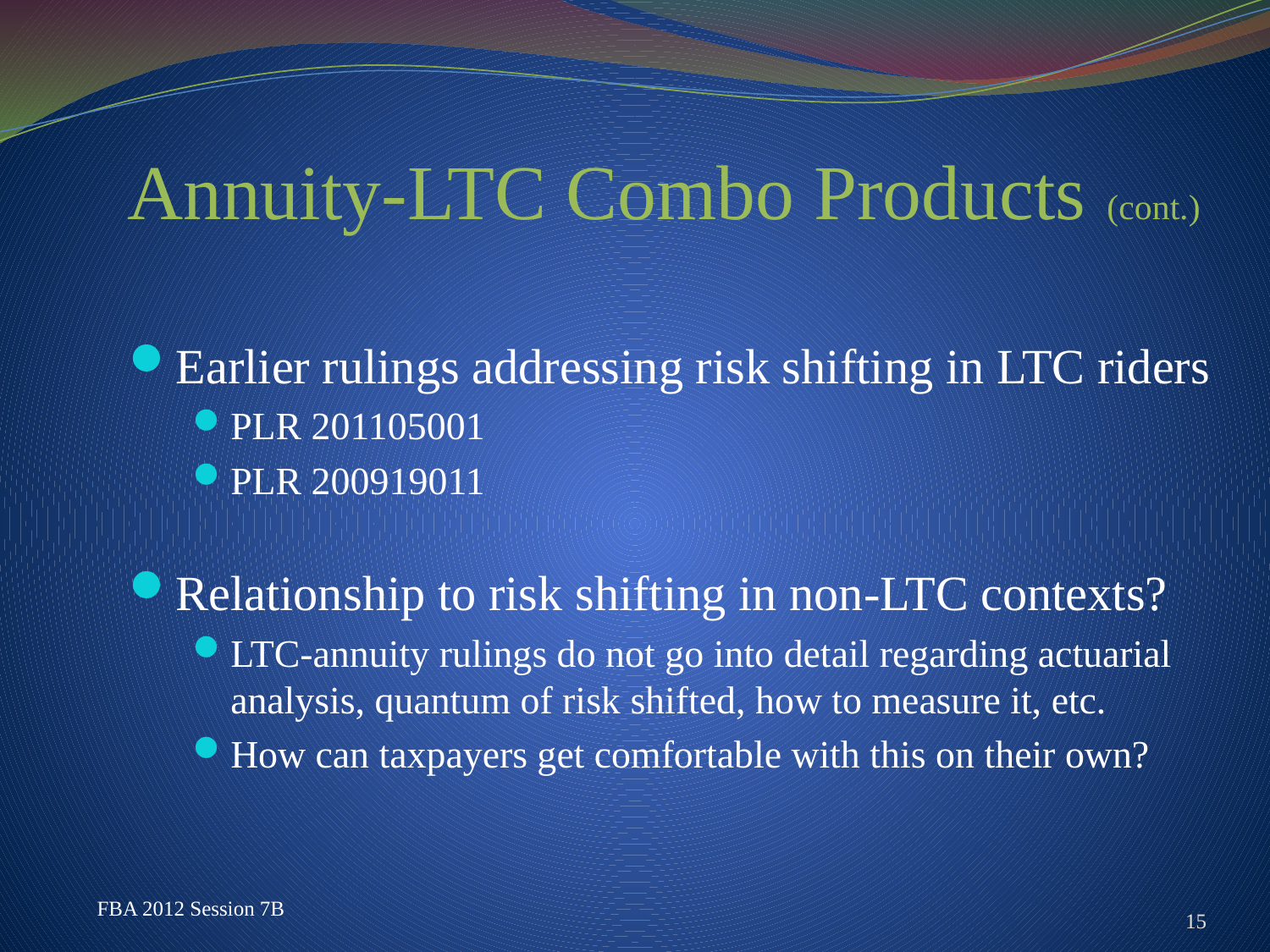

# Annuity-LTC Combo Products (cont.)
Earlier rulings addressing risk shifting in LTC riders
PLR 201105001
PLR 200919011

Relationship to risk shifting in non-LTC contexts?
LTC-annuity rulings do not go into detail regarding actuarial analysis, quantum of risk shifted, how to measure it, etc.
How can taxpayers get comfortable with this on their own?

15
FBA 2012 Session 7B